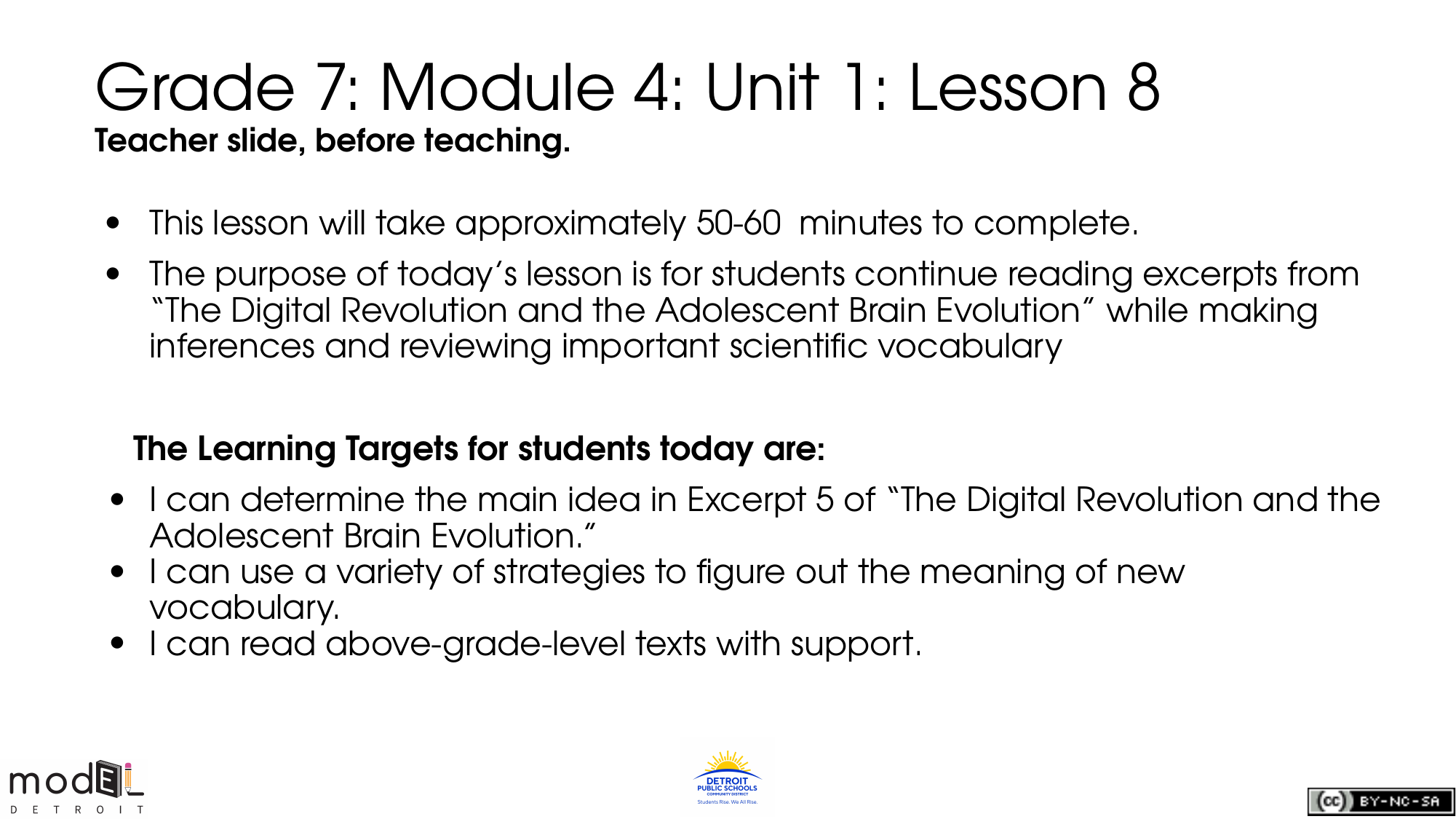

# Grade 7: Module 4: Unit 1: Lesson 8
Teacher slide, before teaching.
This lesson will take approximately 50-60  minutes to complete.
The purpose of today’s lesson is for students continue reading excerpts from “The Digital Revolution and the Adolescent Brain Evolution” while making inferences and reviewing important scientific vocabulary

 The Learning Targets for students today are:
I can determine the main idea in Excerpt 5 of “The Digital Revolution and the Adolescent Brain Evolution.”
I can use a variety of strategies to figure out the meaning of new vocabulary.
I can read above-grade-level texts with support.